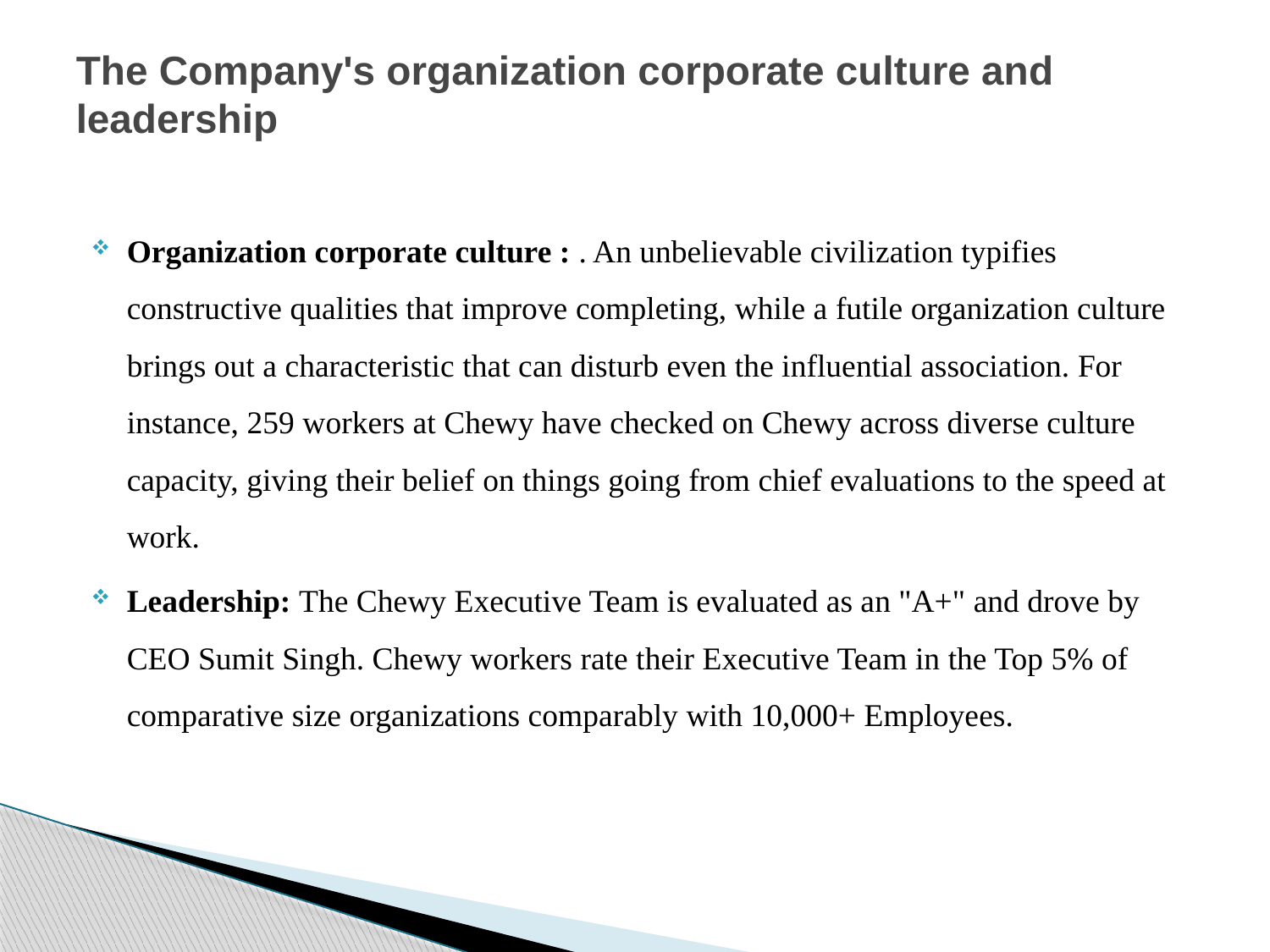

# The Company's organization corporate culture and leadership
Organization corporate culture : . An unbelievable civilization typifies constructive qualities that improve completing, while a futile organization culture brings out a characteristic that can disturb even the influential association. For instance, 259 workers at Chewy have checked on Chewy across diverse culture capacity, giving their belief on things going from chief evaluations to the speed at work.
Leadership: The Chewy Executive Team is evaluated as an "A+" and drove by CEO Sumit Singh. Chewy workers rate their Executive Team in the Top 5% of comparative size organizations comparably with 10,000+ Employees.